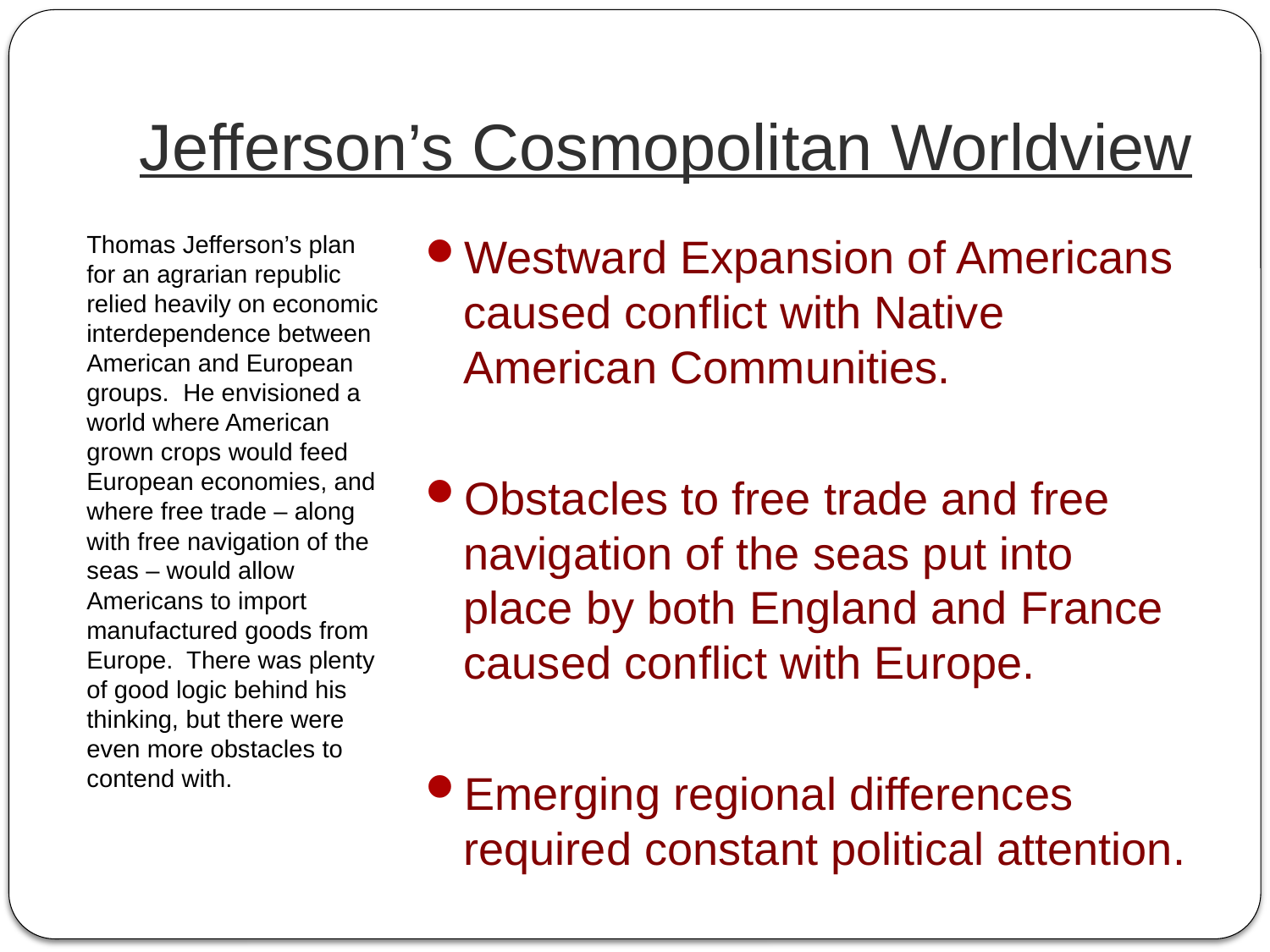

# Jefferson’s Cosmopolitan Worldview
Thomas Jefferson’s plan for an agrarian republic relied heavily on economic interdependence between American and European groups.  He envisioned a world where American grown crops would feed European economies, and where free trade – along with free navigation of the seas – would allow Americans to import manufactured goods from Europe.  There was plenty of good logic behind his thinking, but there were even more obstacles to contend with.
Westward Expansion of Americans caused conflict with Native American Communities.

Obstacles to free trade and free navigation of the seas put into place by both England and France caused conflict with Europe.

Emerging regional differences required constant political attention.